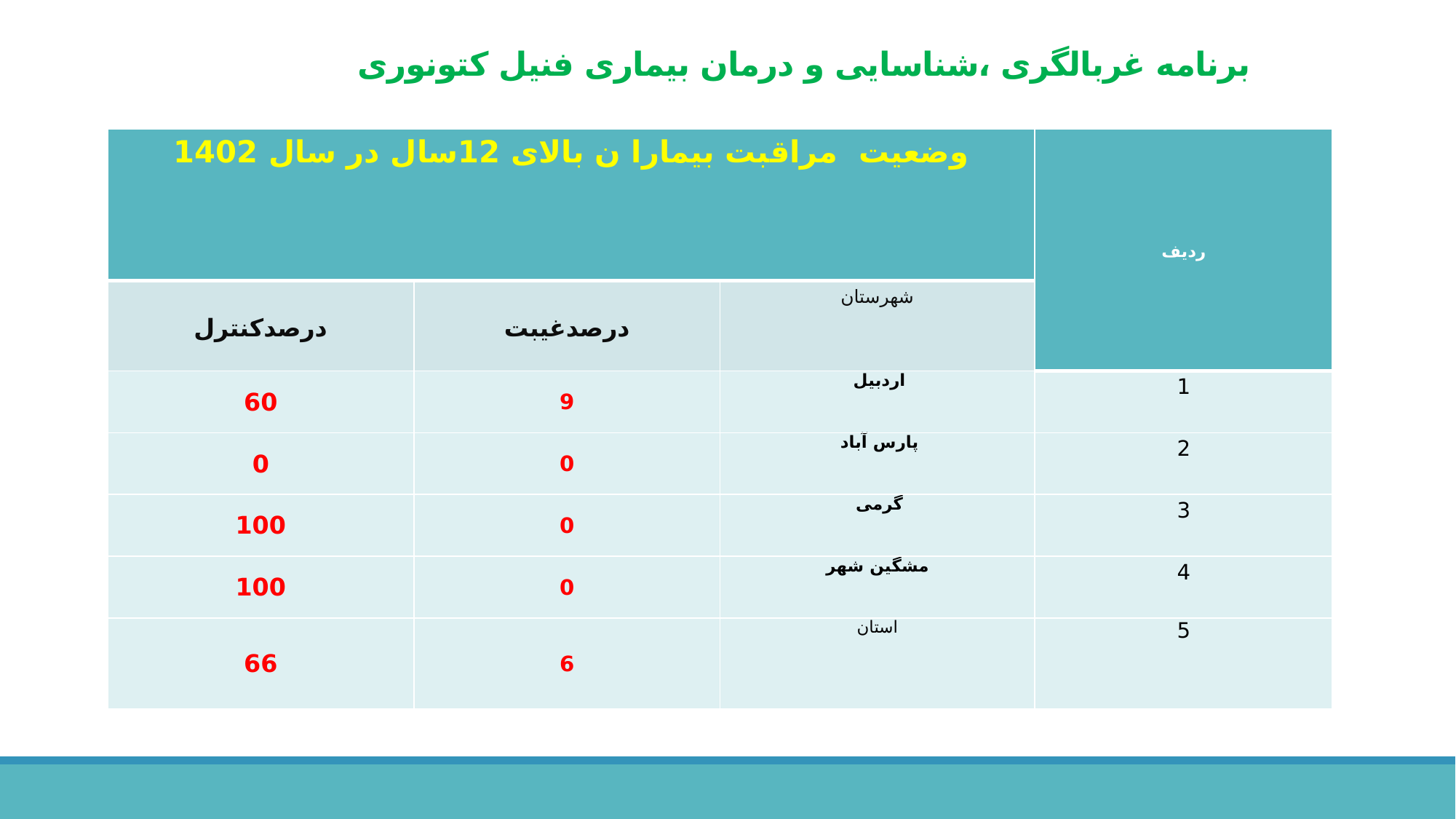

# برنامه غربالگری ،شناسایی و درمان بیماری فنیل کتونوری
| وضعیت مراقبت بیمارا ن بالای 12سال در سال 1402 |  |  | ردیف |
| --- | --- | --- | --- |
| درصدکنترل | درصدغیبت | شهرستان |  |
| 60 | 9 | اردبیل | 1 |
| 0 | 0 | پارس آباد | 2 |
| 100 | 0 | گرمی | 3 |
| 100 | 0 | مشگین شهر | 4 |
| 66 | 6 | استان | 5 |